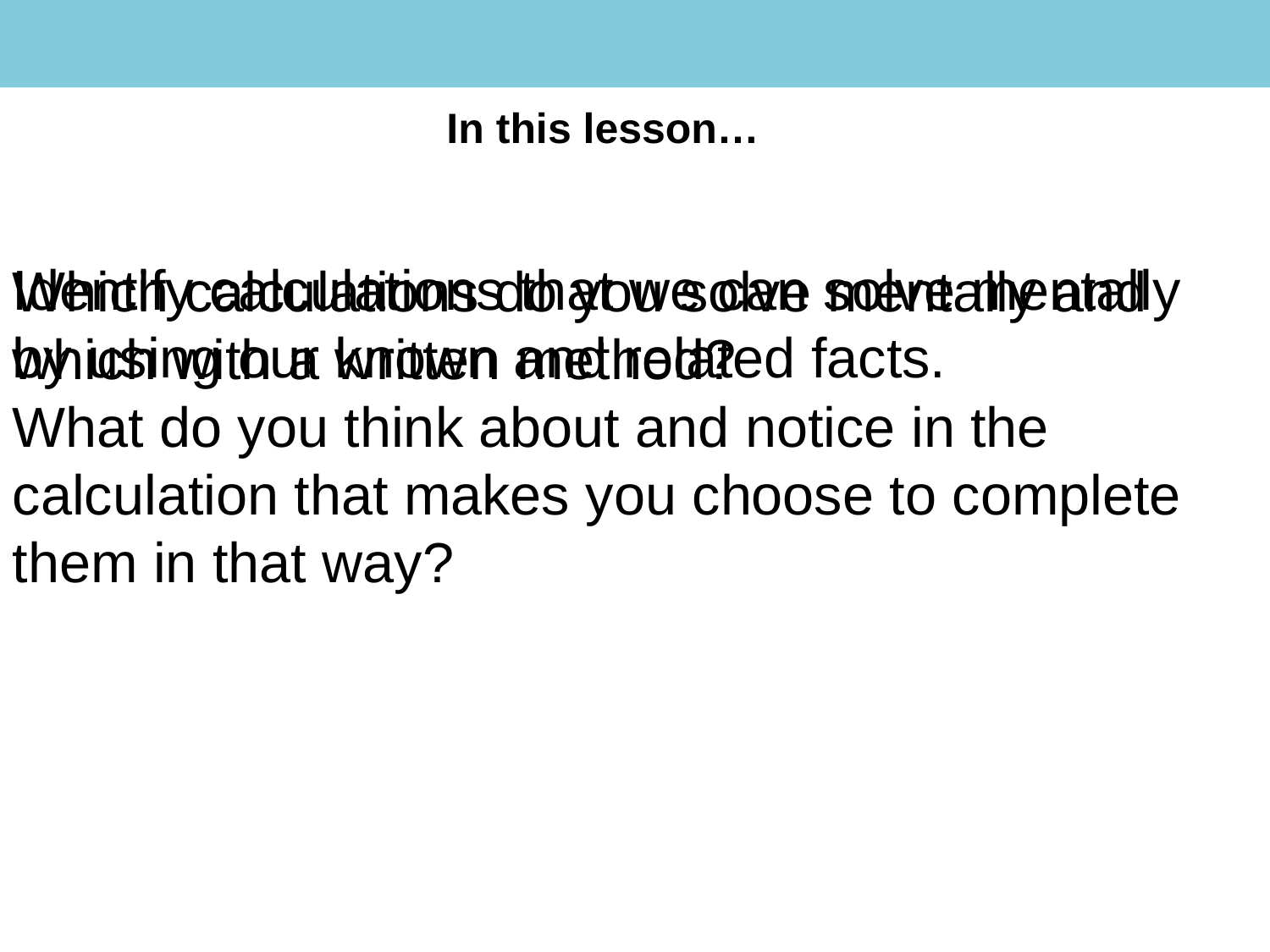

In this lesson…
Identify calculations that we can solve mentally by using our known and related facts.
Which calculations do you solve mentally and which with a written method?
What do you think about and notice in the calculation that makes you choose to complete them in that way?